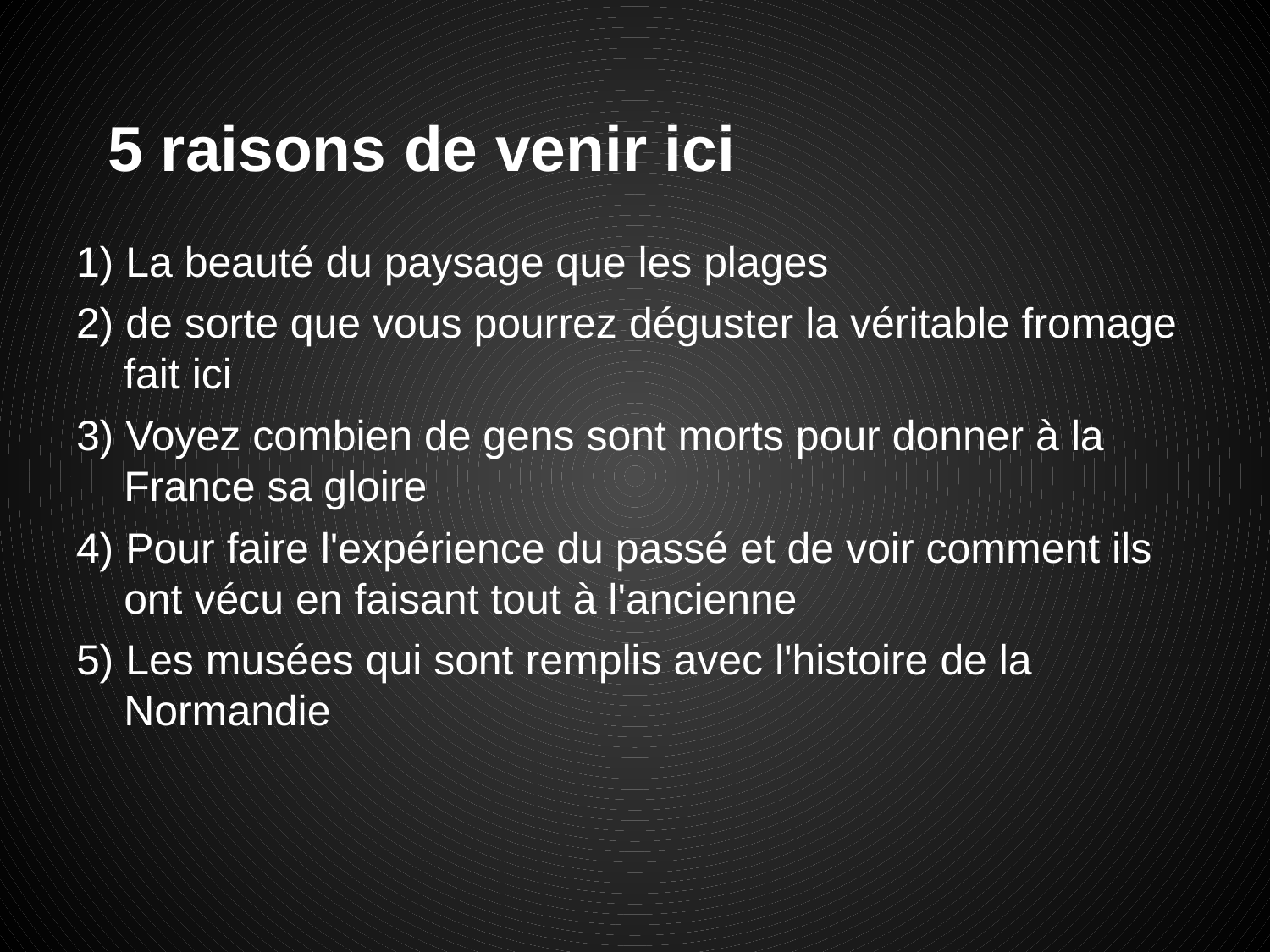

# 5 raisons de venir ici
1) La beauté du paysage que les plages
2) de sorte que vous pourrez déguster la véritable fromage fait ici
3) Voyez combien de gens sont morts pour donner à la France sa gloire
4) Pour faire l'expérience du passé et de voir comment ils ont vécu en faisant tout à l'ancienne
5) Les musées qui sont remplis avec l'histoire de la Normandie